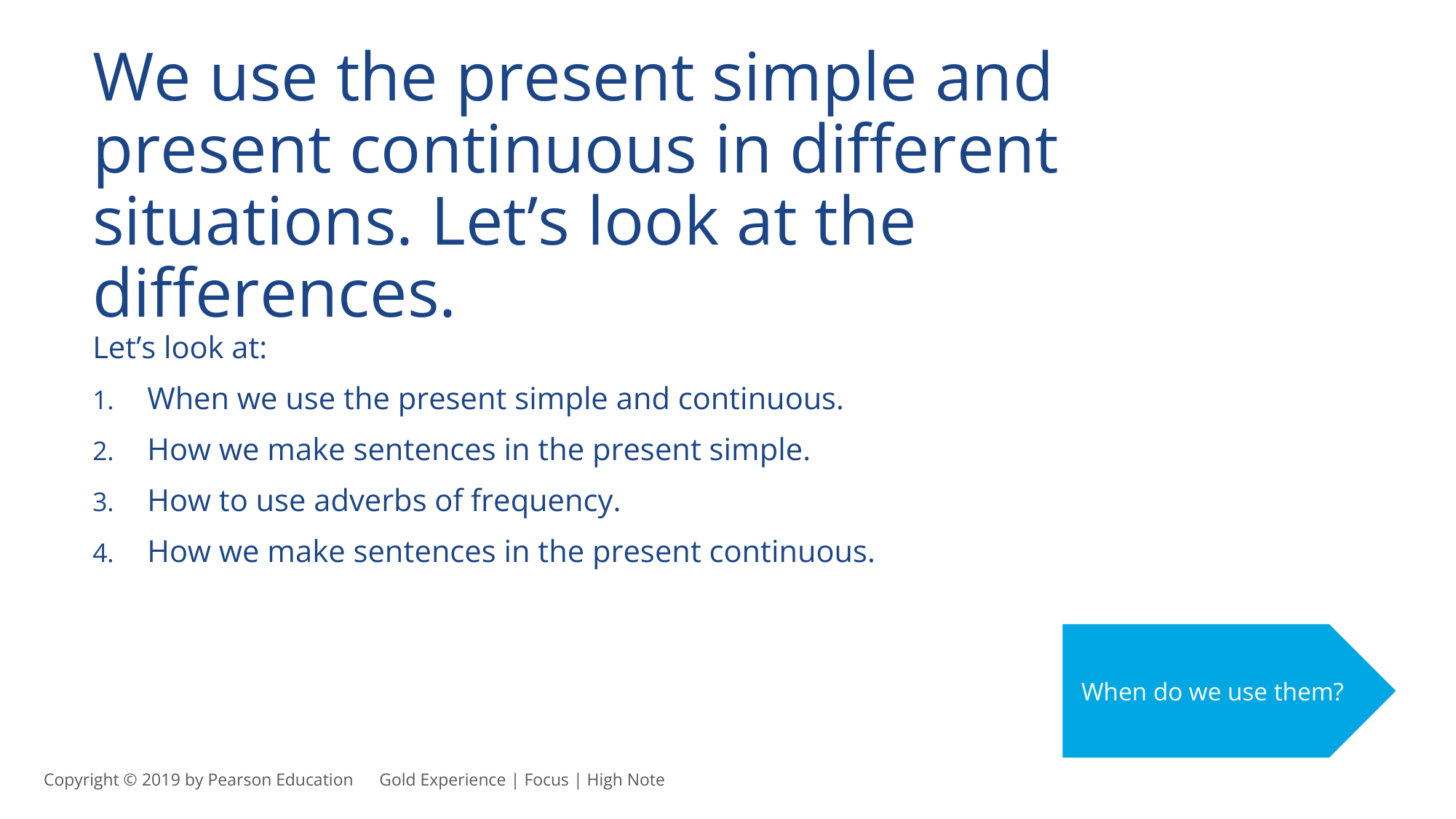

We use the present simple and present continuous in different situations. Let’s look at the differences.
Let’s look at:
When we use the present simple and continuous.
How we make sentences in the present simple.
How to use adverbs of frequency.
How we make sentences in the present continuous.
When do we use them?
Copyright © 2019 by Pearson Education      Gold Experience | Focus | High Note